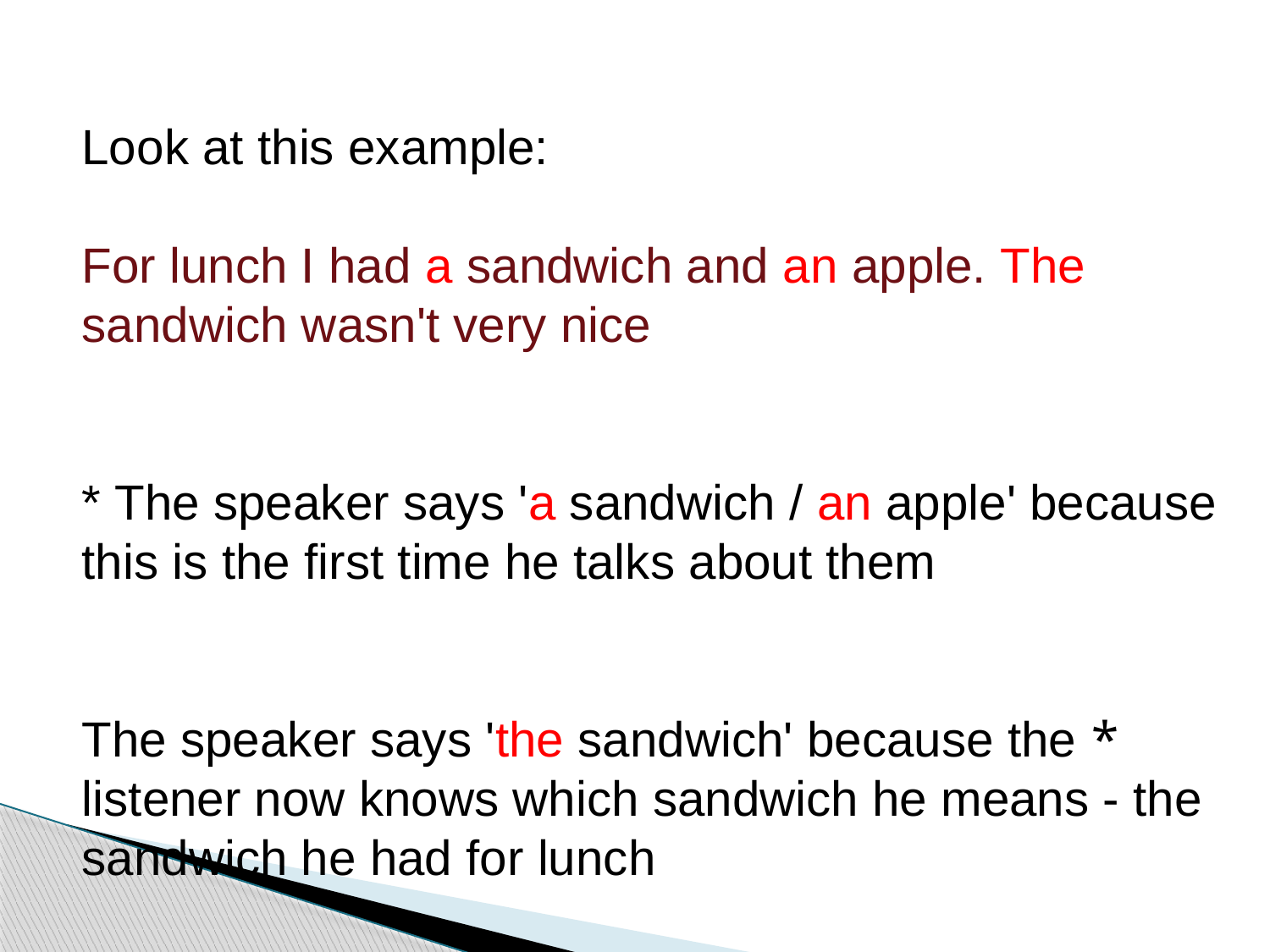

Look at this example:
For lunch I had a sandwich and an apple. The sandwich wasn't very nice
* The speaker says 'a sandwich / an apple' because this is the first time he talks about them

* The speaker says 'the sandwich' because the listener now knows which sandwich he means - the sandwich he had for lunch